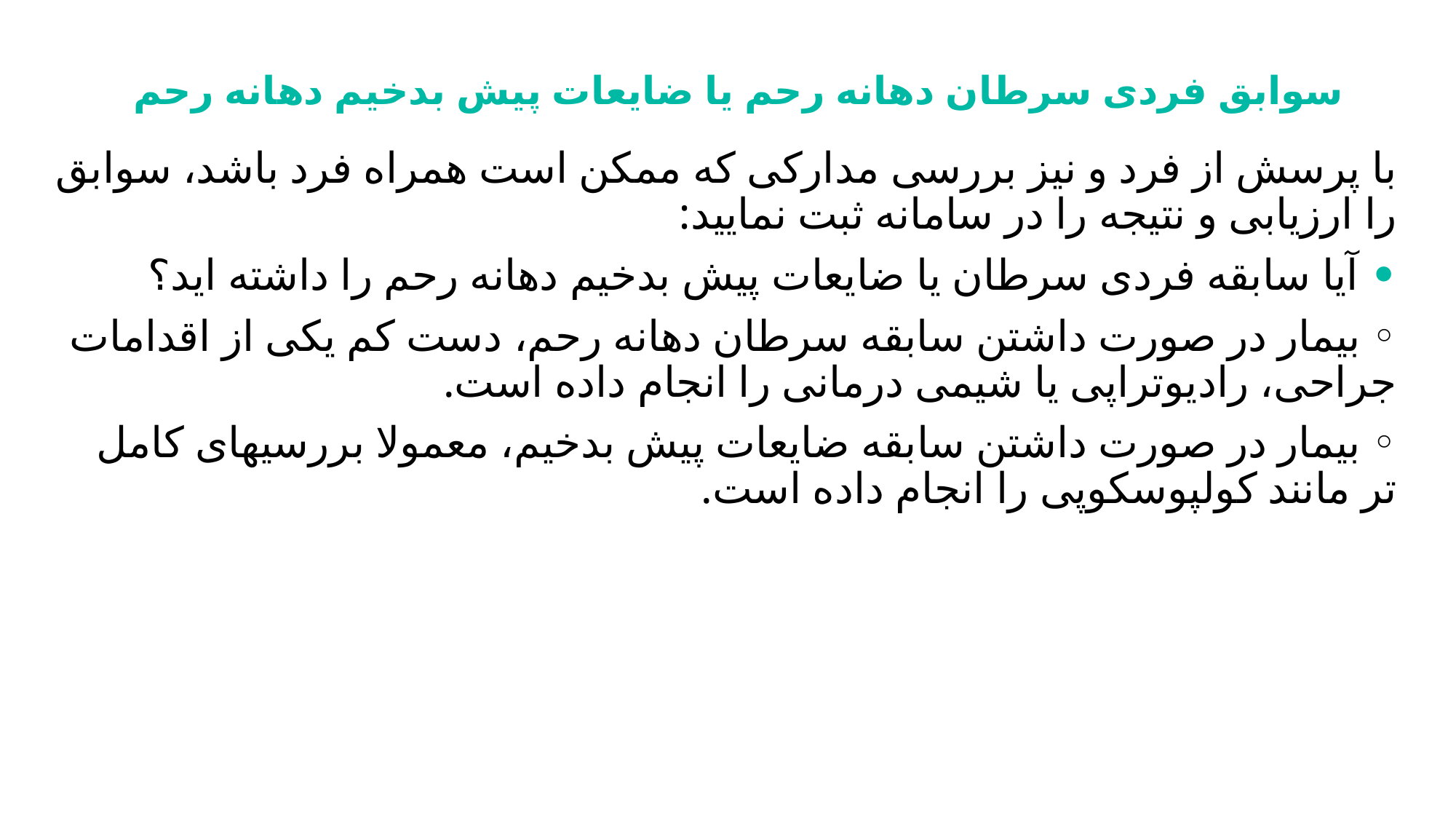

# سوابق فردی سرطان دهانه رحم یا ضایعات پیش بدخیم دهانه رحم
با پرسش از فرد و نیز بررسی مدارکی که ممکن است همراه فرد باشد، سوابق را ارزیابی و نتیجه را در سامانه ثبت نمایید:
• آیا سابقه فردی سرطان یا ضایعات پیش بدخیم دهانه رحم را داشته اید؟
◦ بیمار در صورت داشتن سابقه سرطان دهانه رحم، دست کم یکی از اقدامات جراحی، رادیوتراپی یا شیمی درمانی را انجام داده است.
◦ بیمار در صورت داشتن سابقه ضایعات پیش بدخیم، معمولا بررسیهای کامل تر مانند کولپوسکوپی را انجام داده است.